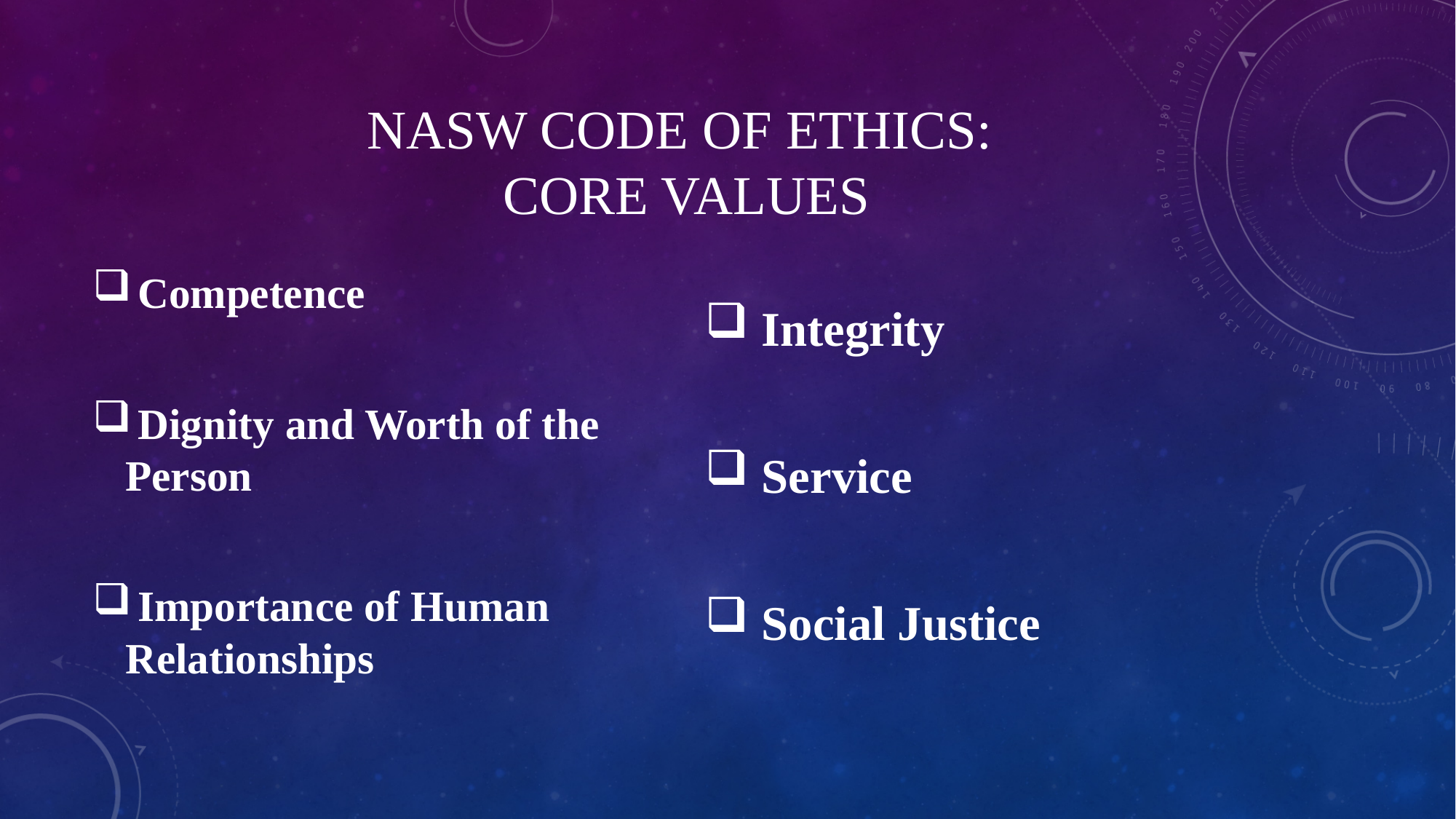

# NASW Code of ethics: Core values
 Competence

 Dignity and Worth of the 		Person

 Importance of Human 			Relationships
 Integrity

 Service

 Social Justice